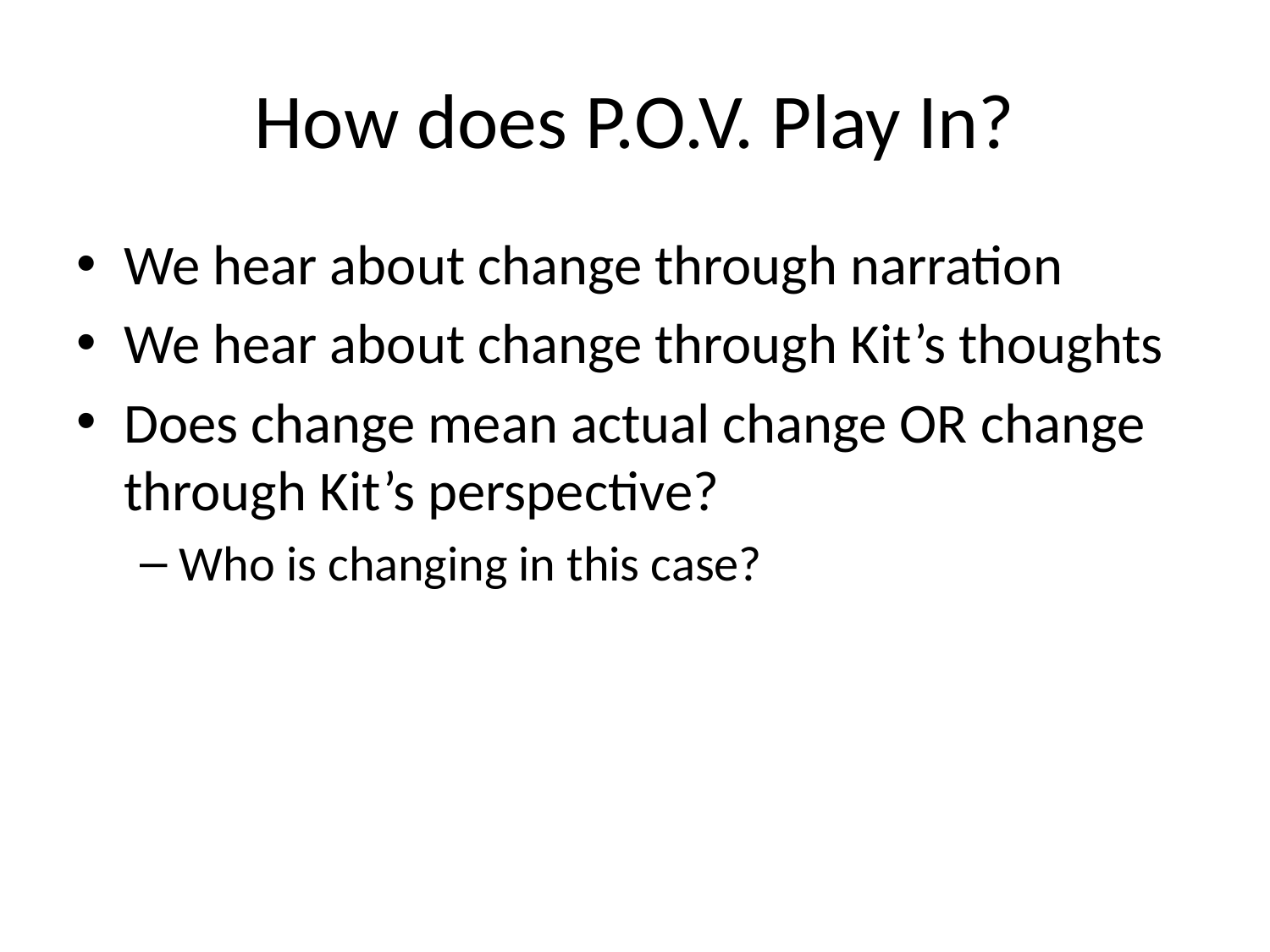

# How does P.O.V. Play In?
We hear about change through narration
We hear about change through Kit’s thoughts
Does change mean actual change OR change through Kit’s perspective?
Who is changing in this case?